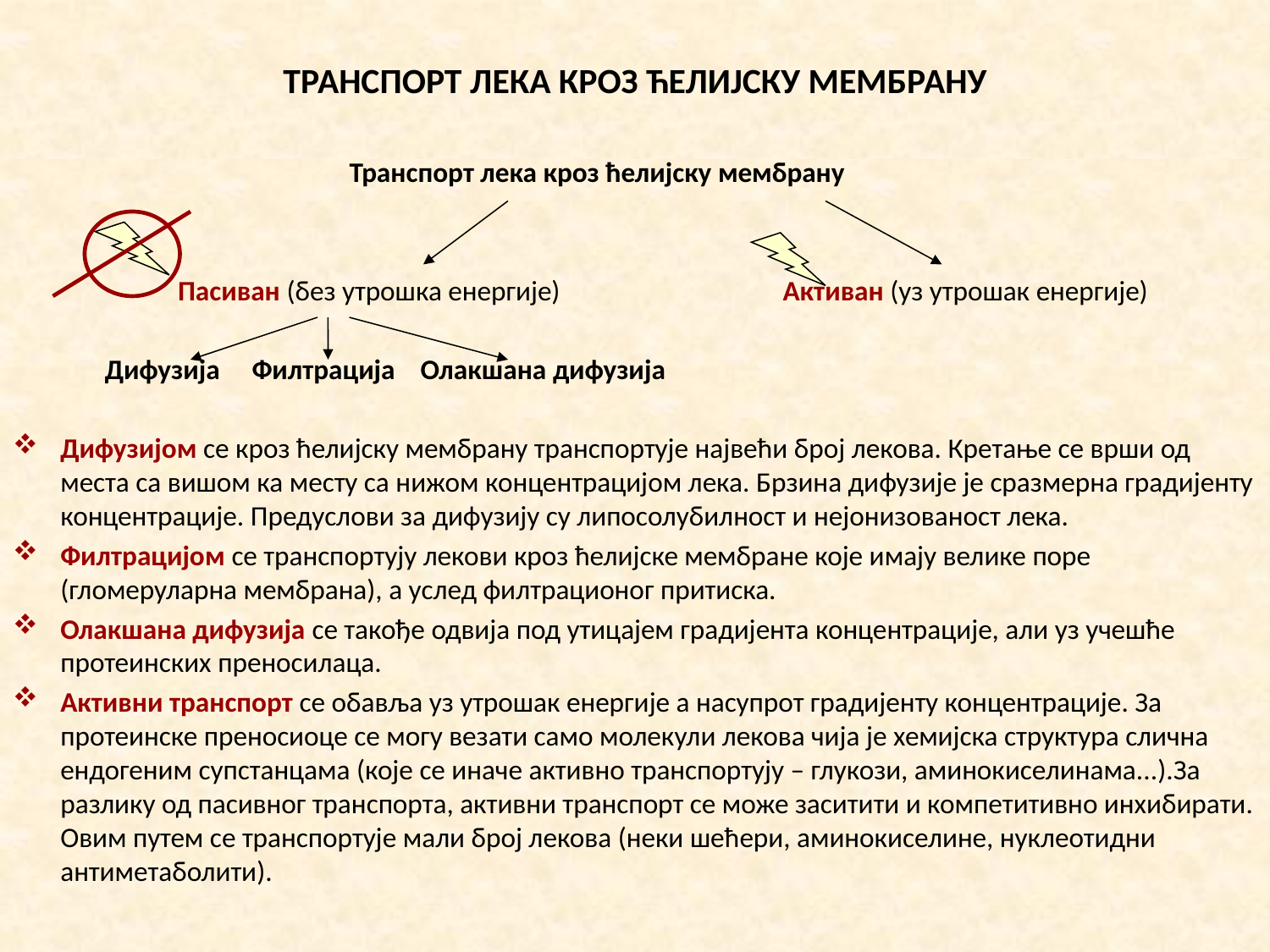

# ТРАНСПОРТ ЛЕКА КРОЗ ЋЕЛИЈСКУ МЕМБРАНУ
                                                     Транспорт лека кроз ћелијску мембрану

                          Пасиван (без утрошка енергије)                                   Активан (уз утрошак енергије)

	       Дифузија     Филтрација    Олакшана дифузија

Дифузијом се кроз ћелијску мембрану транспортује највећи број лекова. Кретање се врши од места са вишом ка месту са нижом концентрацијом лека. Брзина дифузије је сразмерна градијенту концентрације. Предуслови за дифузију су липосолубилност и нејонизованост лека.
Филтрацијом се транспортују лекови кроз ћелијске мембране које имају велике поре (гломеруларна мембрана), а услед филтрационог притиска.
Олакшана дифузија се такође одвија под утицајем градијента концентрације, али уз учешће протеинских преносилаца.
Активни транспорт се обавља уз утрошак енергије а насупрот градијенту концентрације. За протеинске преносиоце се могу везати само молекули лекова чија је хемијска структура слична ендогеним супстанцама (које се иначе активно транспортују – глукози, аминокиселинама...).За разлику од пасивног транспорта, активни транспорт се може заситити и компетитивно инхибирати. Овим путем се транспортује мали број лекова (неки шећери, аминокиселине, нуклеотидни антиметаболити).